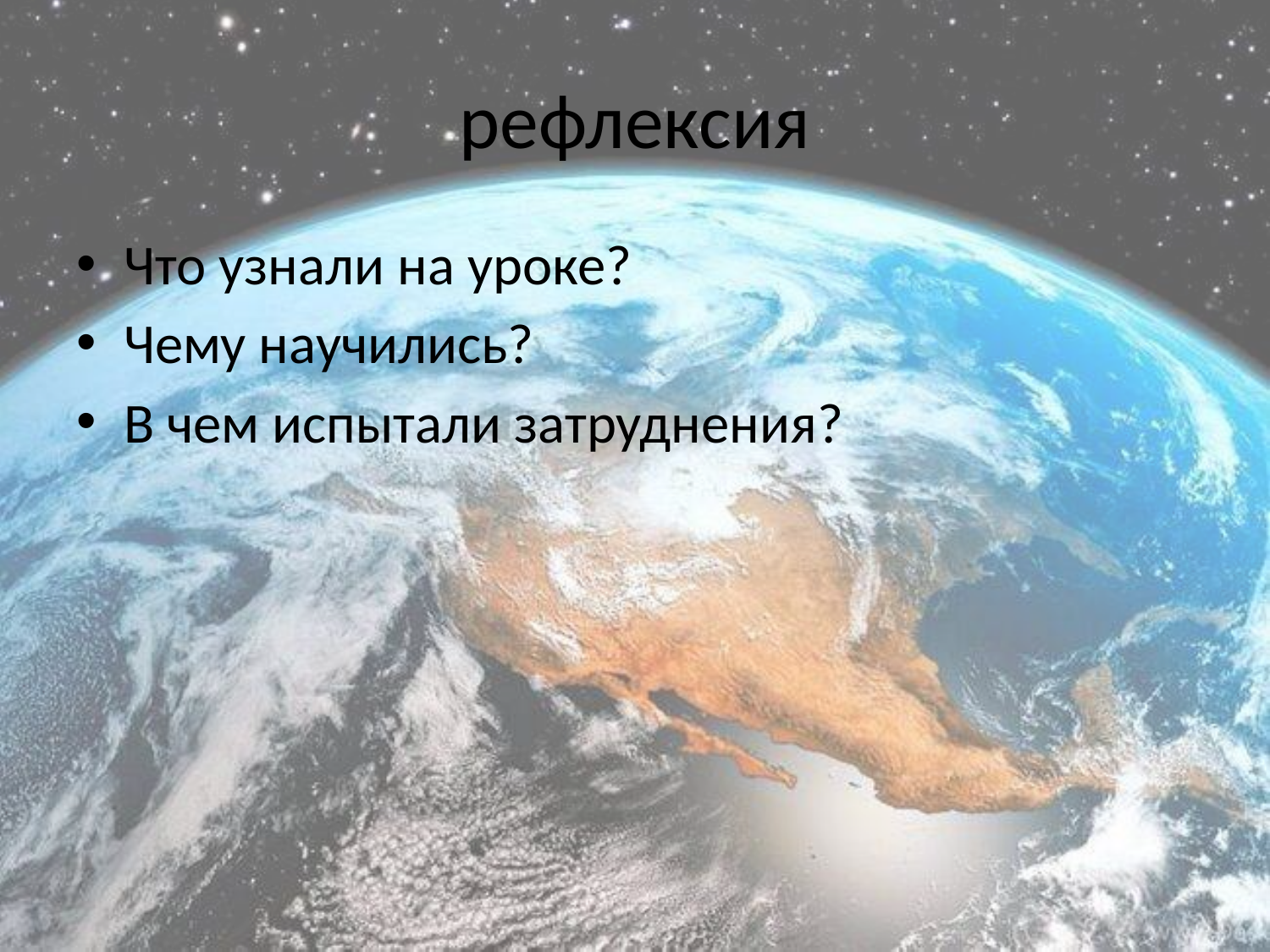

# рефлексия
Что узнали на уроке?
Чему научились?
В чем испытали затруднения?